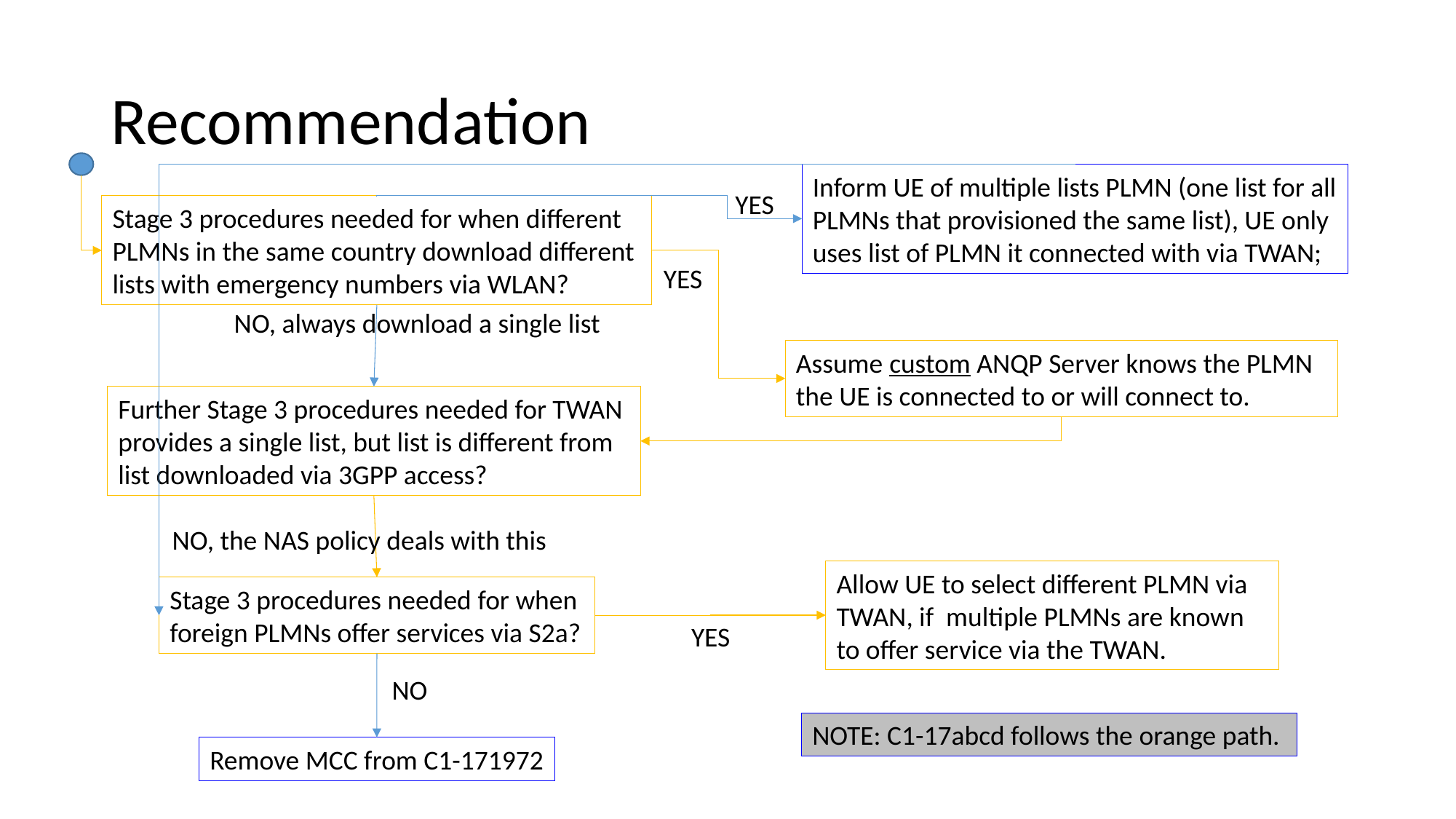

# Recommendation

Inform UE of multiple lists PLMN (one list for all
PLMNs that provisioned the same list), UE only
uses list of PLMN it connected with via TWAN;
YES
Stage 3 procedures needed for when different
PLMNs in the same country download different
lists with emergency numbers via WLAN?
YES
NO, always download a single list
Assume custom ANQP Server knows the PLMN the UE is connected to or will connect to.
Further Stage 3 procedures needed for TWAN
provides a single list, but list is different from
list downloaded via 3GPP access?
NO, the NAS policy deals with this
Allow UE to select different PLMN via TWAN, if  multiple PLMNs are known to offer service via the TWAN.
Stage 3 procedures needed for when
foreign PLMNs offer services via S2a?
YES
NO
NOTE: C1-17abcd follows the orange path.
Remove MCC from C1-171972